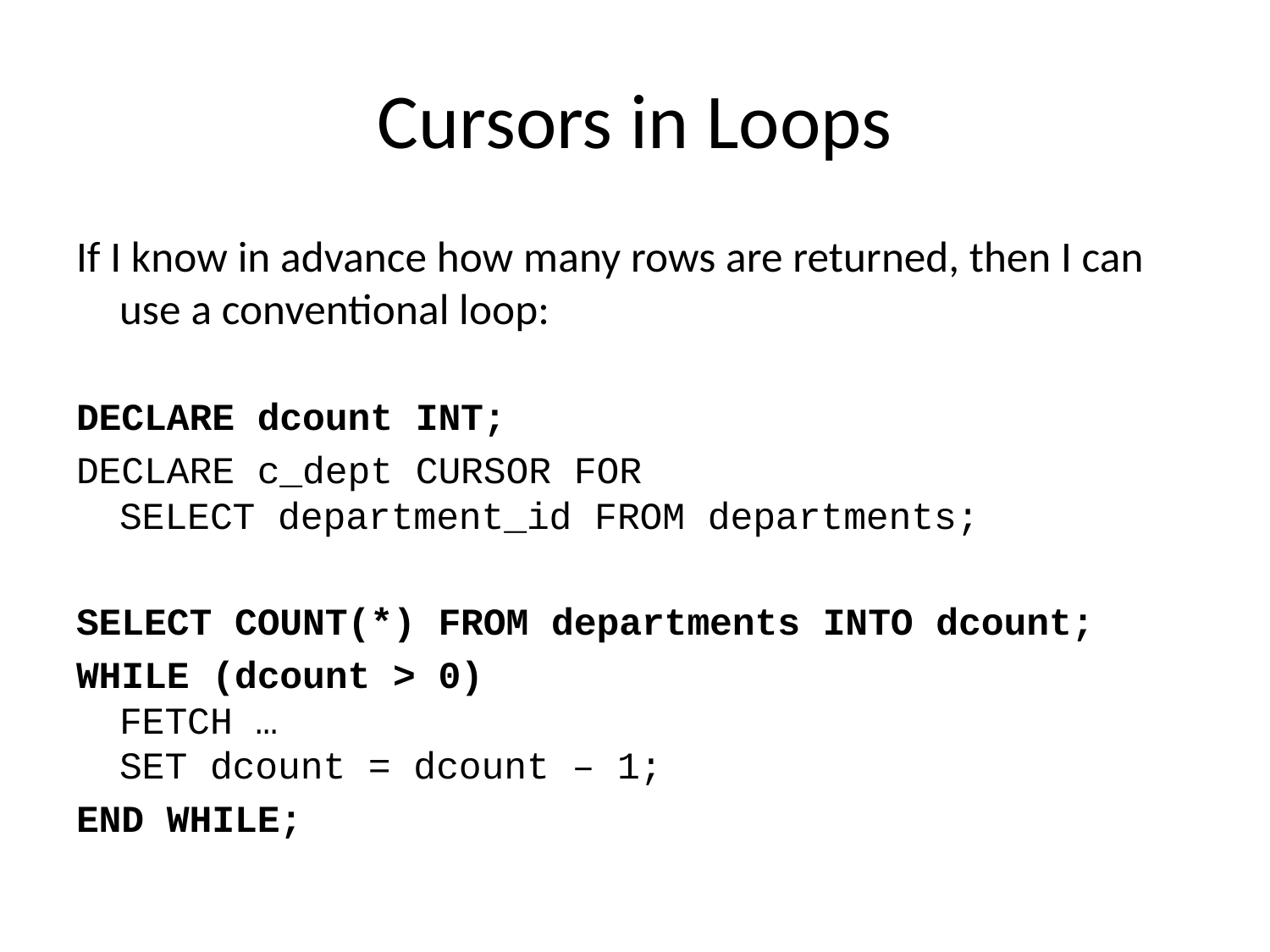

# Cursors in Loops
If I know in advance how many rows are returned, then I can use a conventional loop:
DECLARE dcount INT;
DECLARE c_dept CURSOR FOR
SELECT department_id FROM departments;

SELECT COUNT(*) FROM departments INTO dcount;
WHILE (dcount > 0)
FETCH …
SET dcount = dcount – 1;
END WHILE;